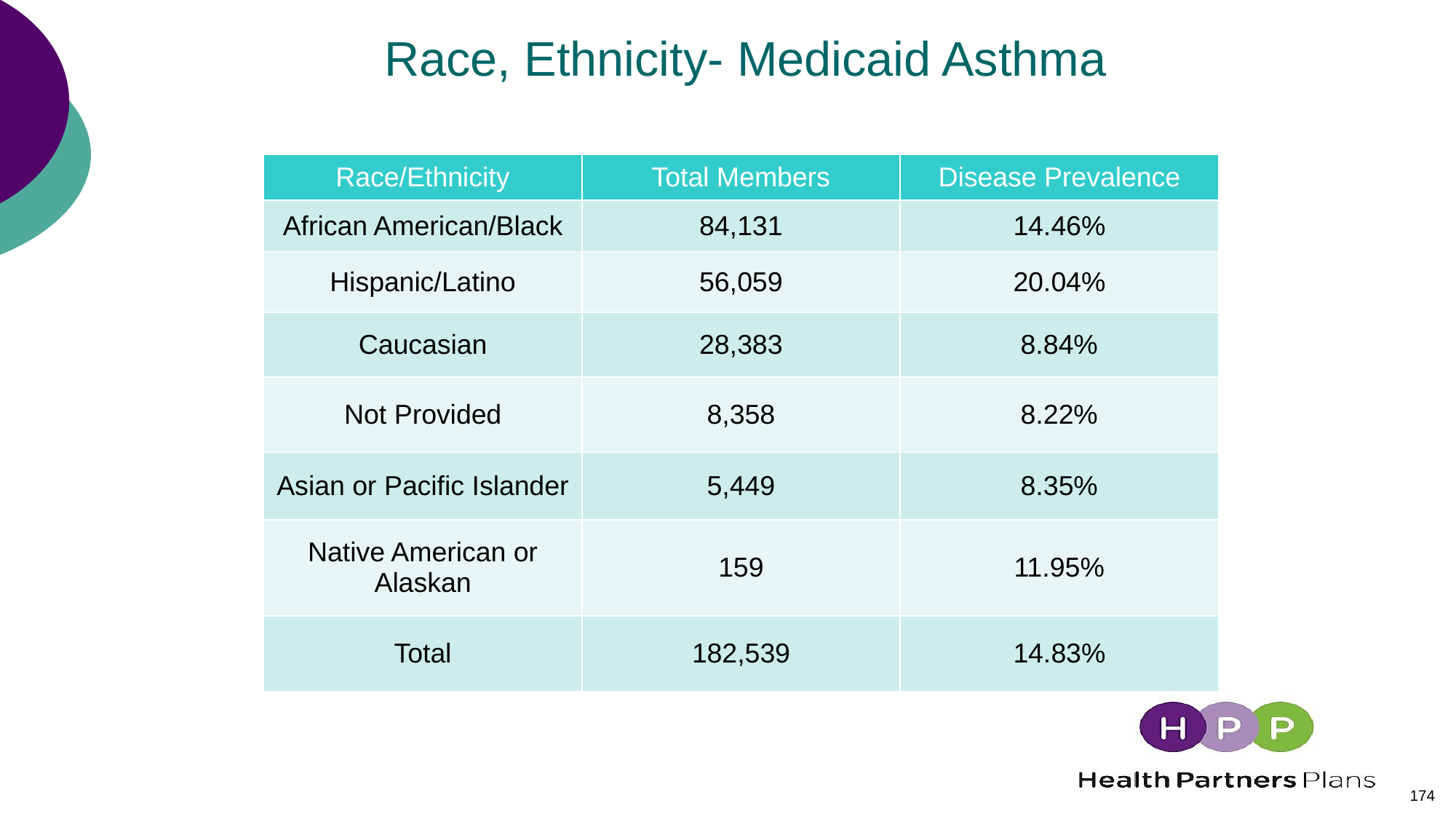

# Race, Ethnicity- Medicaid Asthma
| Race/Ethnicity | Total Members | Disease Prevalence |
| --- | --- | --- |
| African American/Black | 84,131 | 14.46% |
| Hispanic/Latino | 56,059 | 20.04% |
| Caucasian | 28,383 | 8.84% |
| Not Provided | 8,358 | 8.22% |
| Asian or Pacific Islander | 5,449 | 8.35% |
| Native American or Alaskan | 159 | 11.95% |
| Total | 182,539 | 14.83% |